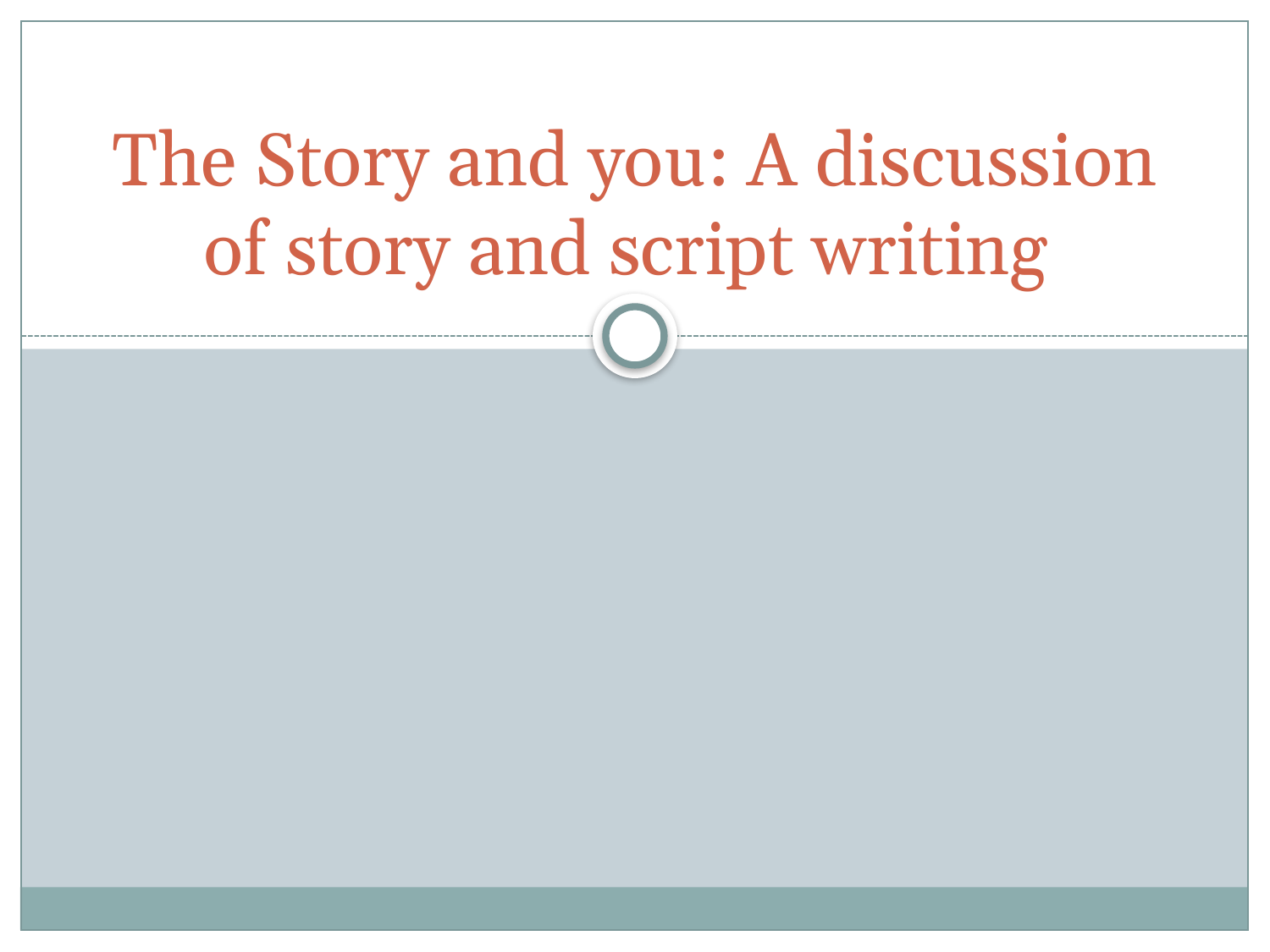

# The Story and you: A discussion of story and script writing